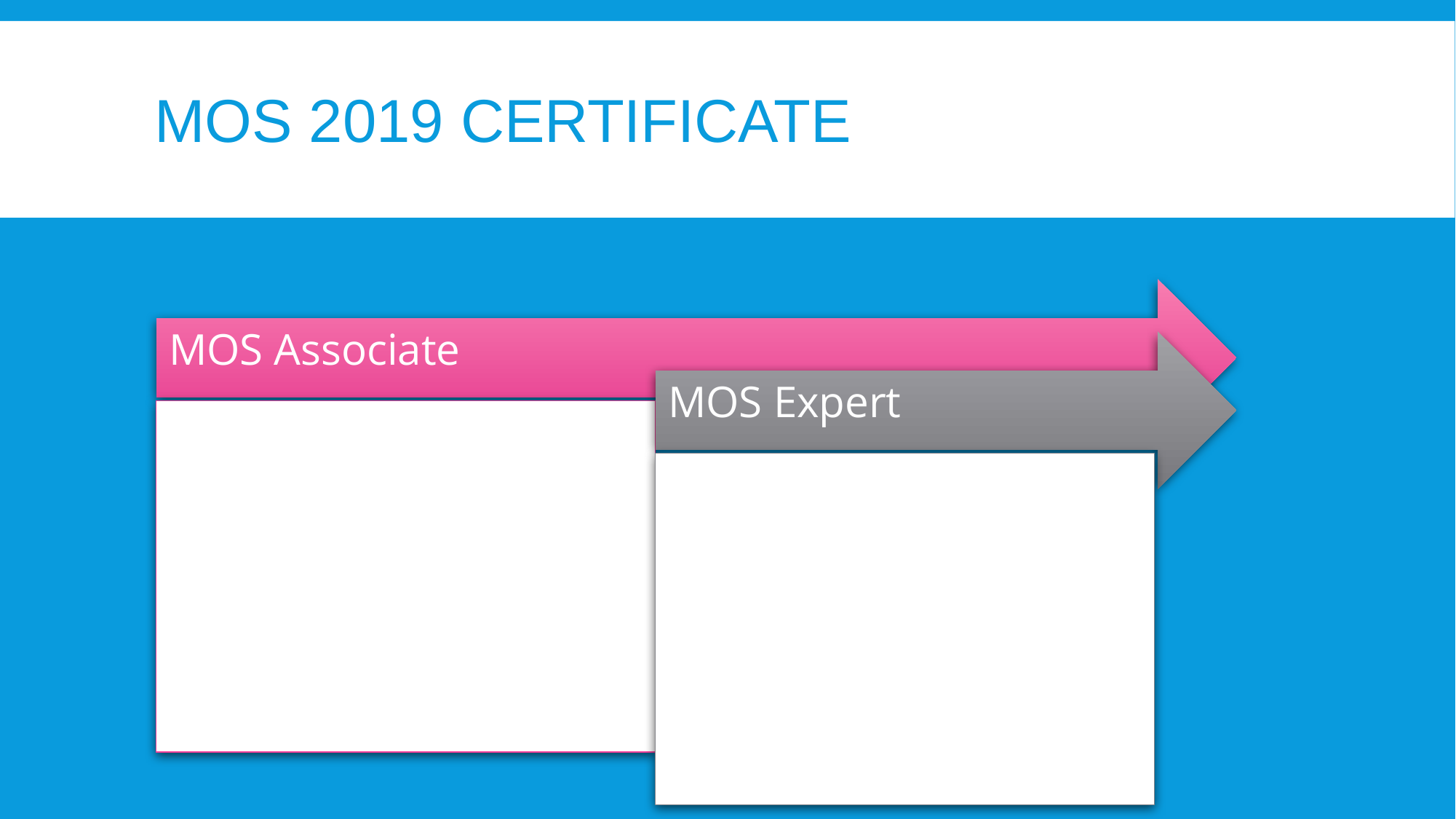

# MOS 2019 Certificate
MOS Associate
To earn the Microsoft Office Specialist: Association certification, pass three of the following exams:
MO-100: Microsoft Word (Office 2019)
MO-200: Microsoft Excel (Office 2019)
MO-300: Microsoft PowerPoint (Office 2019)
MO-400: Microsoft Outlook (Office 2019)
MOS Expert
To earn a Microsoft Office Specialist: Expert Certification, complete the following requirements:
Earn a  Microsoft Office Specialist Associate certification.
Pass any two of the following three Expert exams:
MO-101: Microsoft Word Expert (Office 2019)
MO-201: Microsoft Excel Expert (Office 2019)
MO-500: Microsoft Access Expert (Office 2019)